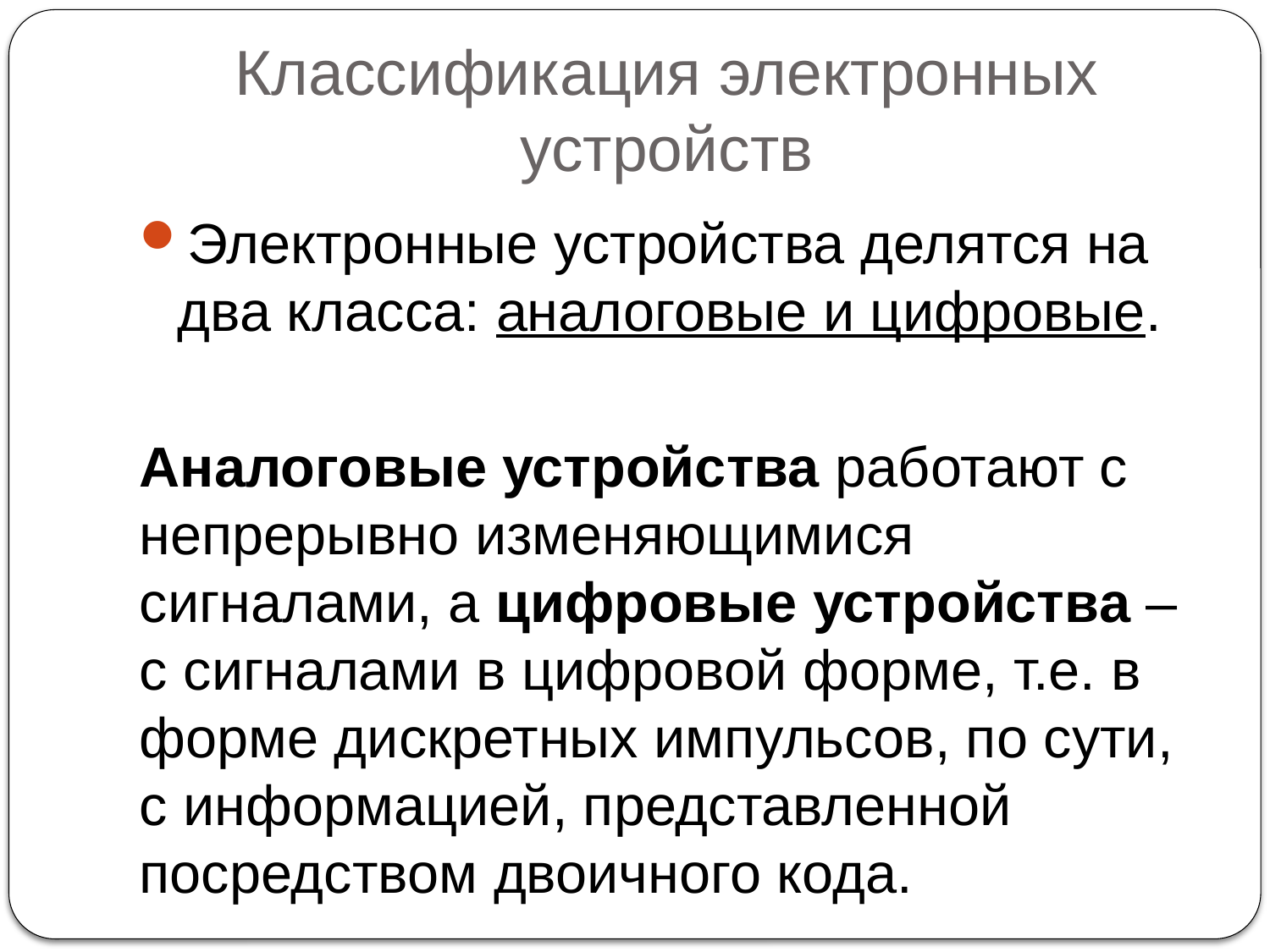

# Классификация электронных устройств
Электронные устройства делятся на два класса: аналоговые и цифровые.

Аналоговые устройства работают с непрерывно изменяющимися сигналами, а цифровые устройства – с сигналами в цифровой форме, т.е. в форме дискретных импульсов, по сути, с информацией, представленной посредством двоичного кода.